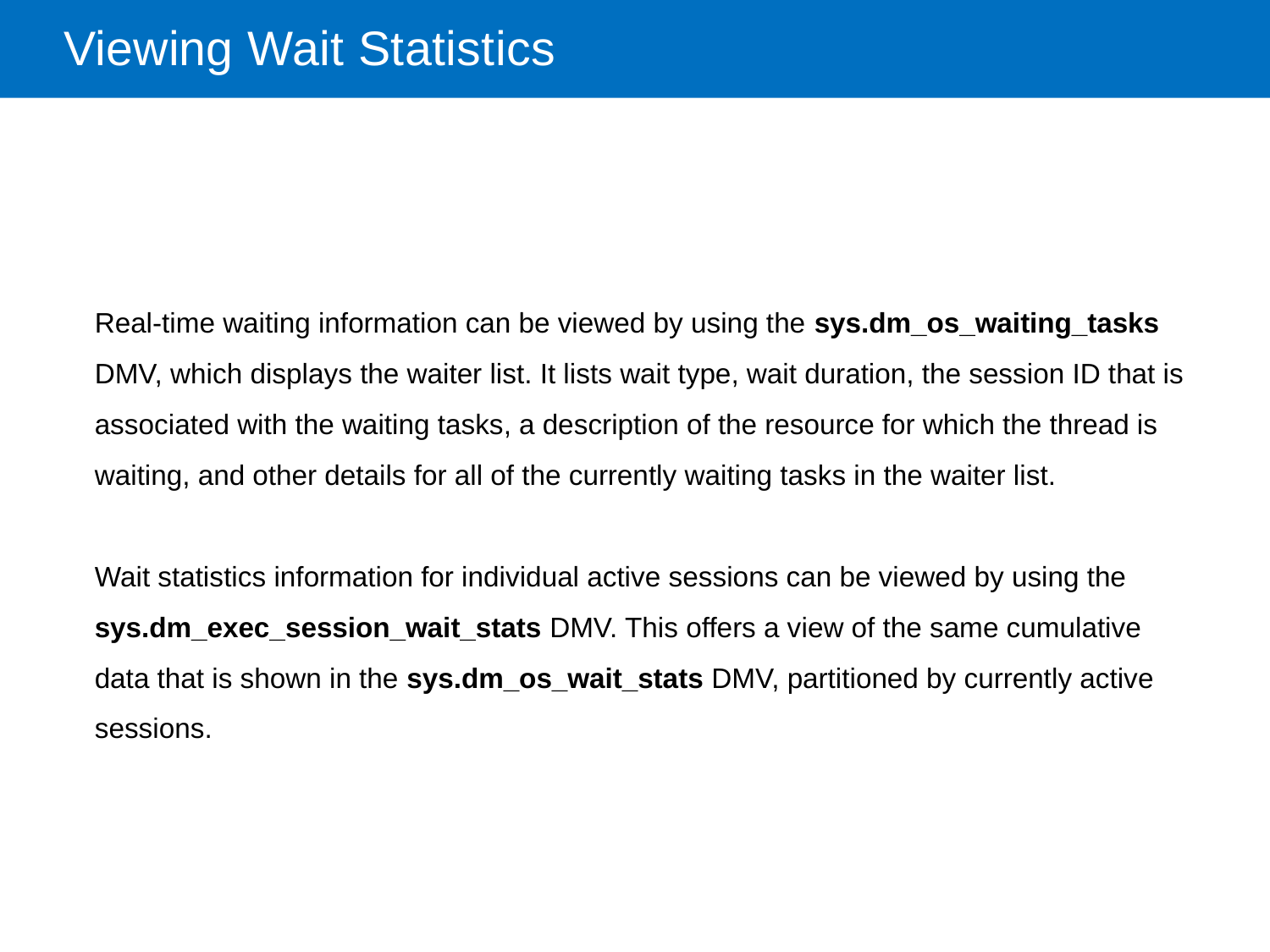

Viewing Wait Statistics
Real-time waiting information can be viewed by using the sys.dm_os_waiting_tasks DMV, which displays the waiter list. It lists wait type, wait duration, the session ID that is associated with the waiting tasks, a description of the resource for which the thread is waiting, and other details for all of the currently waiting tasks in the waiter list.

Wait statistics information for individual active sessions can be viewed by using the sys.dm_exec_session_wait_stats DMV. This offers a view of the same cumulative data that is shown in the sys.dm_os_wait_stats DMV, partitioned by currently active sessions.